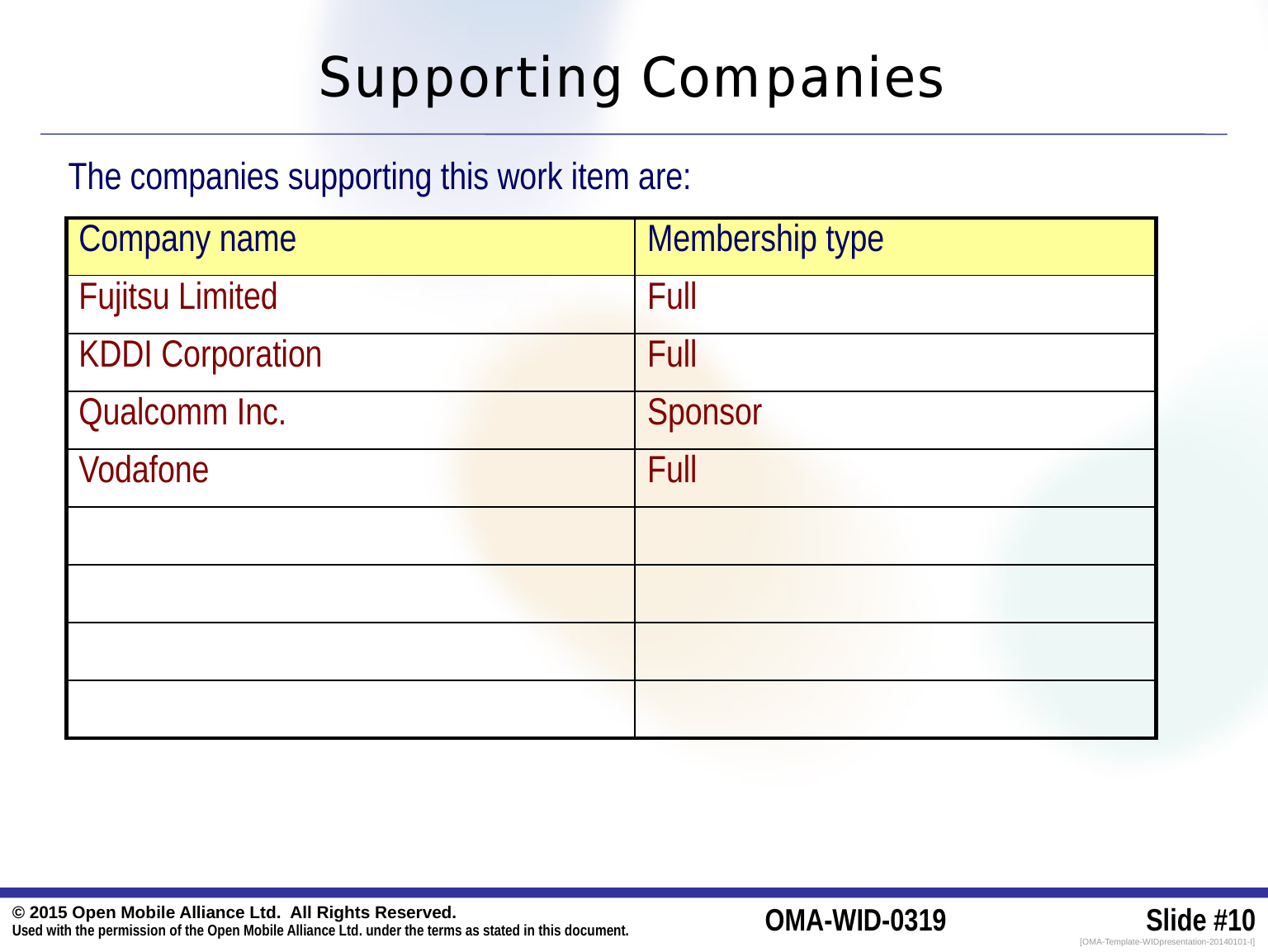

# Supporting Companies
The companies supporting this work item are:
| Company name | Membership type |
| --- | --- |
| Fujitsu Limited | Full |
| KDDI Corporation | Full |
| Qualcomm Inc. | Sponsor |
| Vodafone | Full |
|  |  |
|  |  |
|  |  |
|  |  |